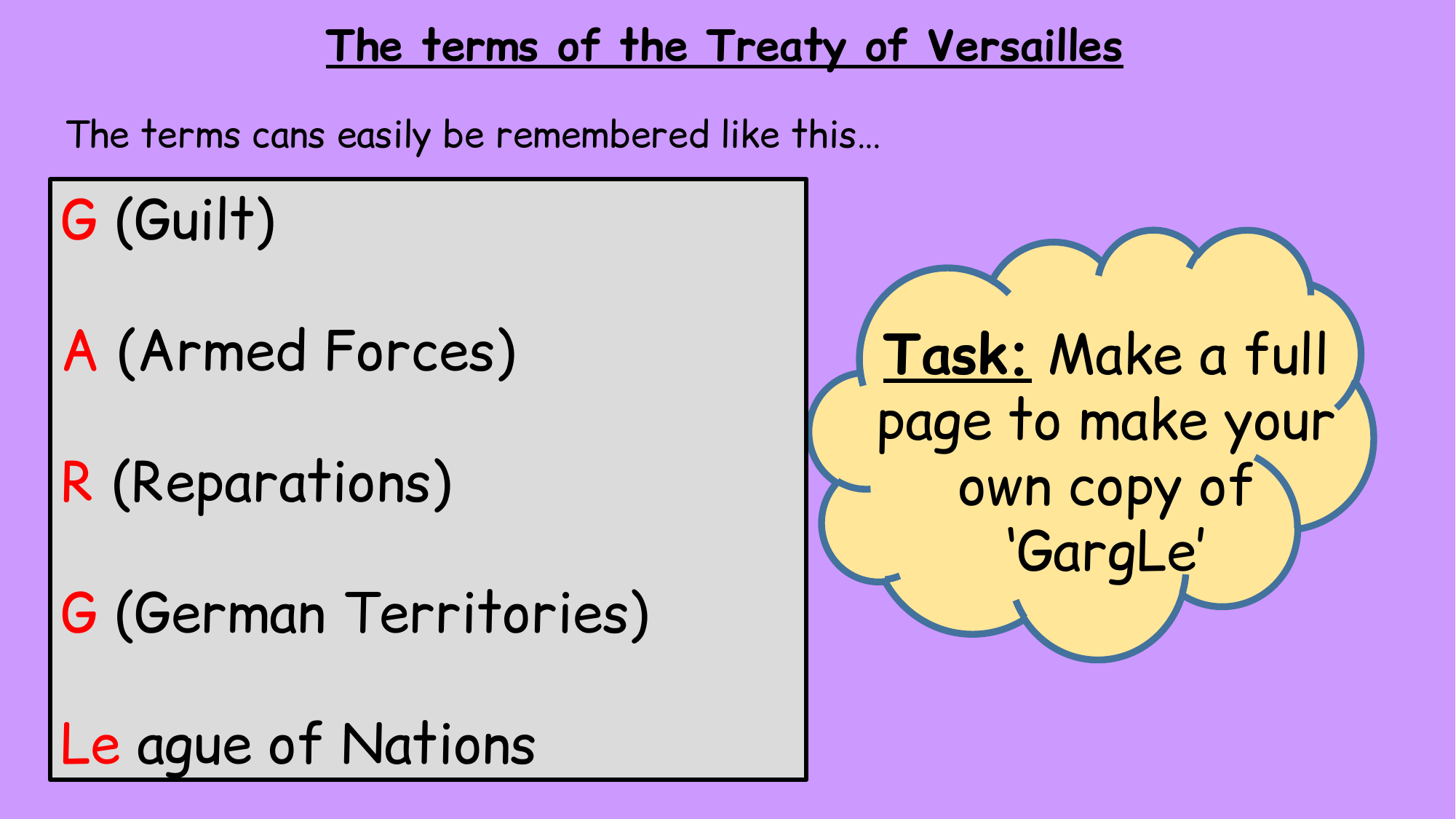

The terms of the Treaty of Versailles
The terms cans easily be remembered like this…
G (Guilt)

A (Armed Forces)

R (Reparations)

G (German Territories)

Le ague of Nations

Task: Make a full page to make your own copy of ‘GargLe’